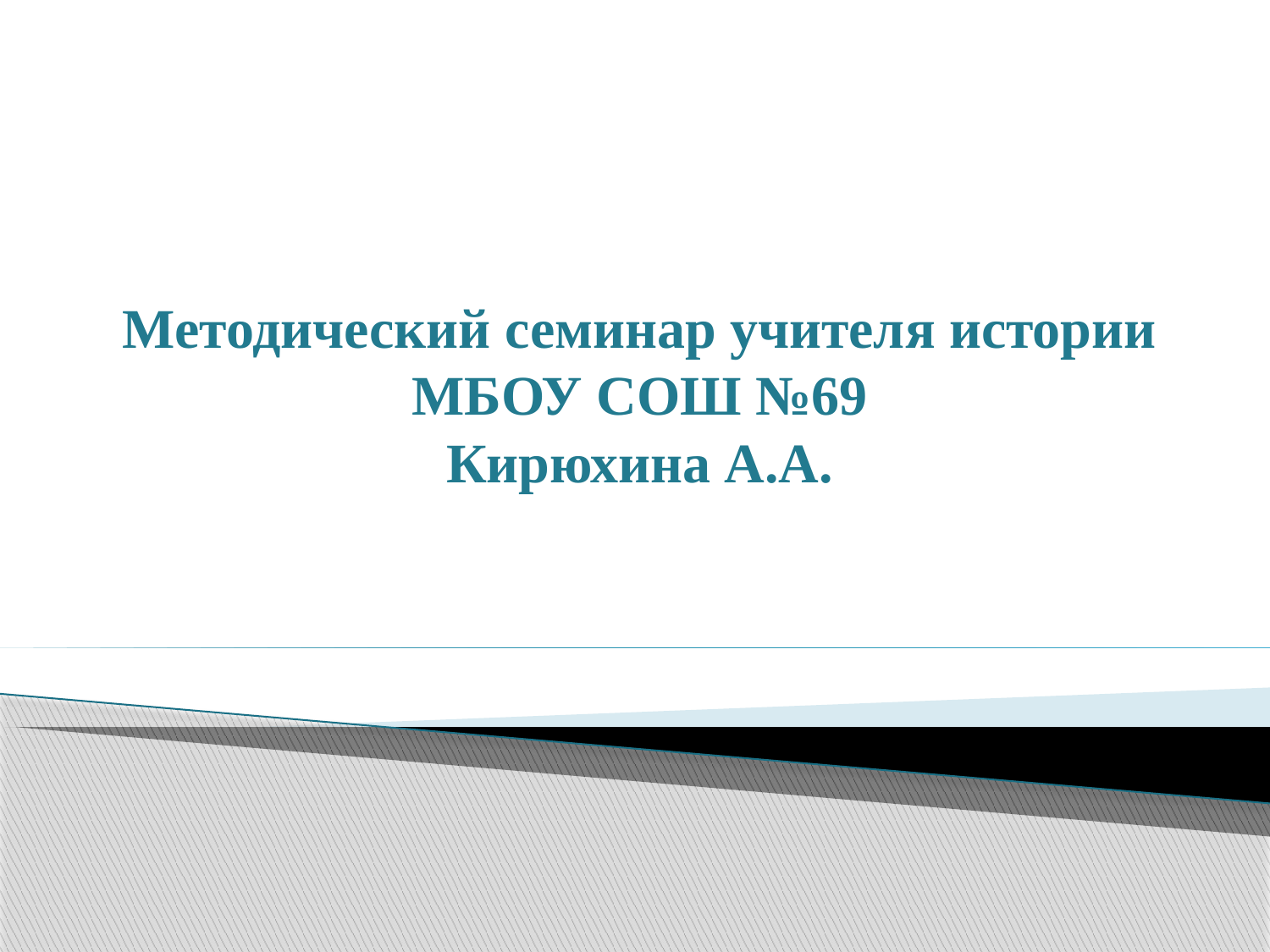

# Методический семинар учителя истории МБОУ СОШ №69 Кирюхина А.А.